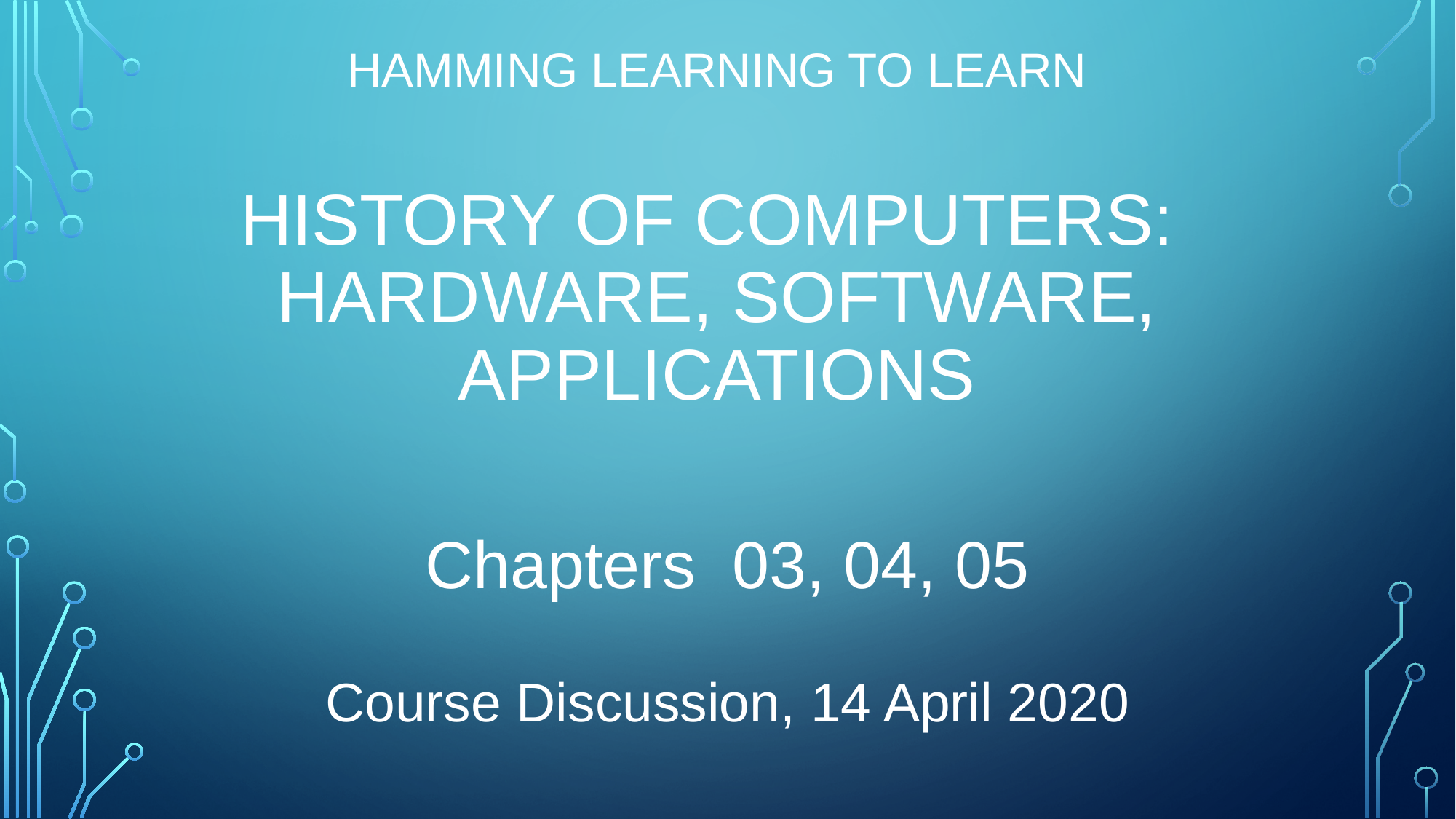

# Hamming Learning to Learn history of computers: Hardware, Software, Applications
Chapters  03, 04, 05

Course Discussion, 14 April 2020